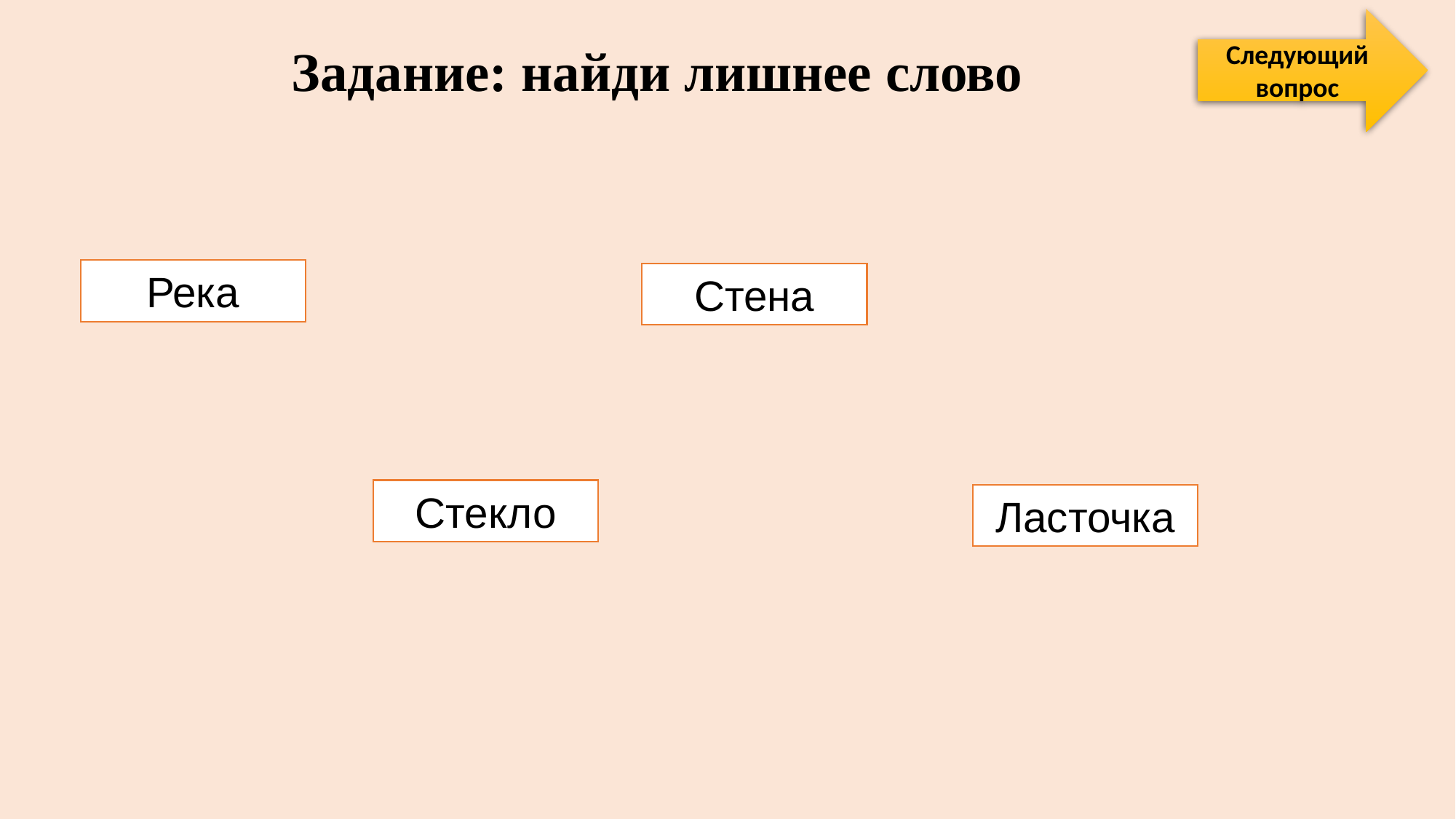

Следующий вопрос
Задание: найди лишнее слово
Река
Стена
Стекло
Ласточка